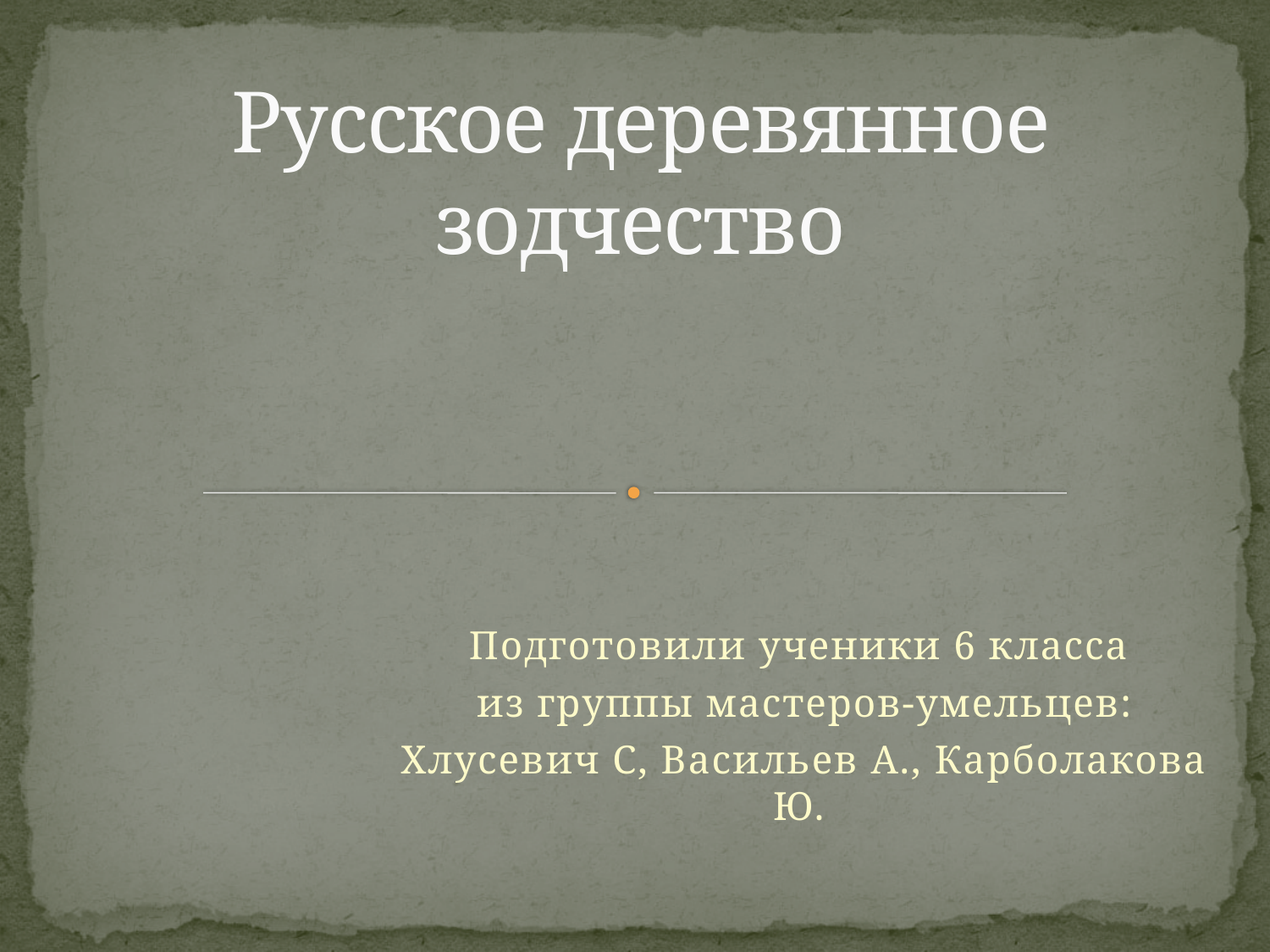

# Русское деревянное зодчество
Подготовили ученики 6 класса
 из группы мастеров-умельцев:
 Хлусевич С, Васильев А., Карболакова Ю.